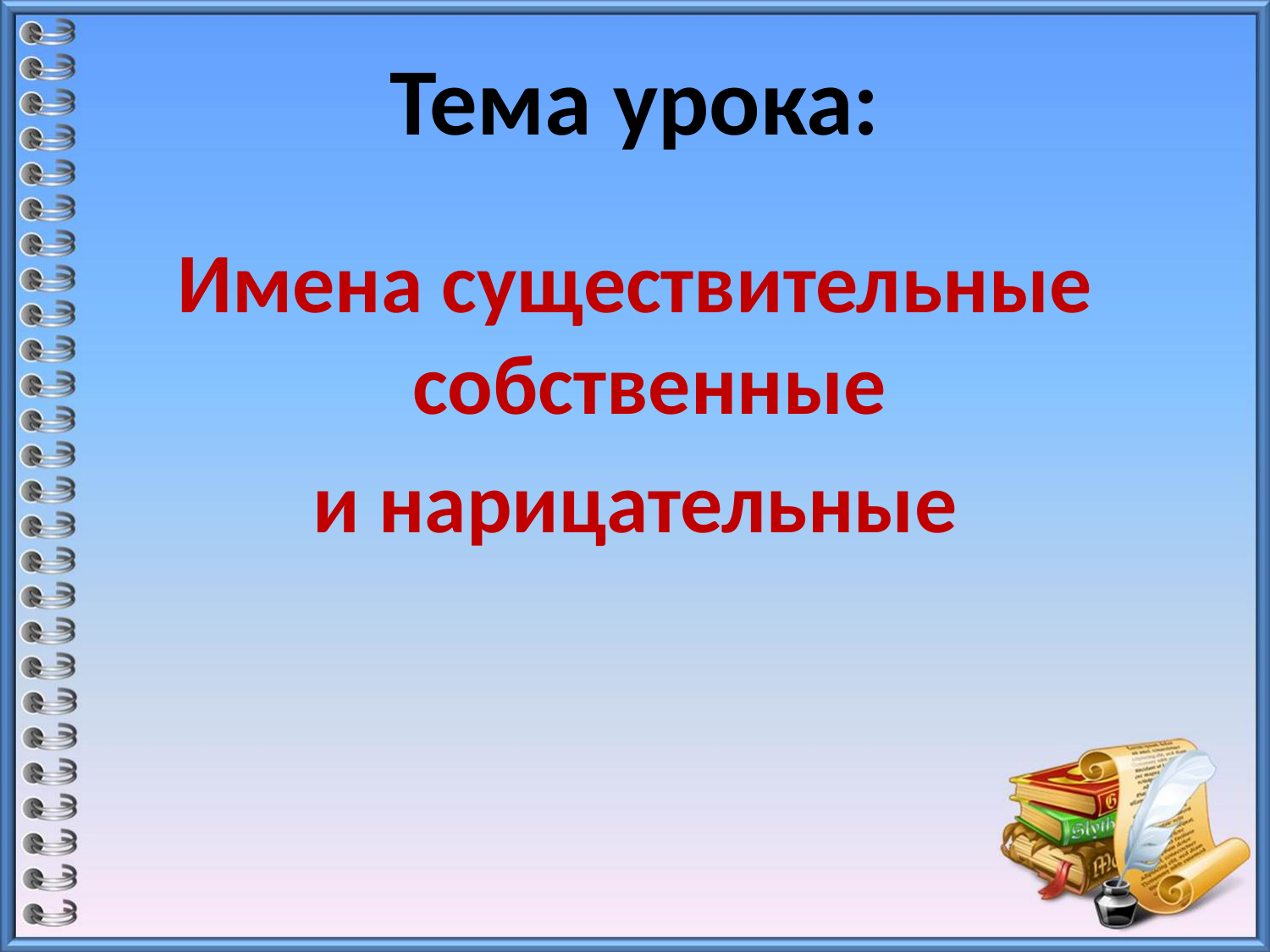

# Тема урока:
Имена существительные собственные
и нарицательные